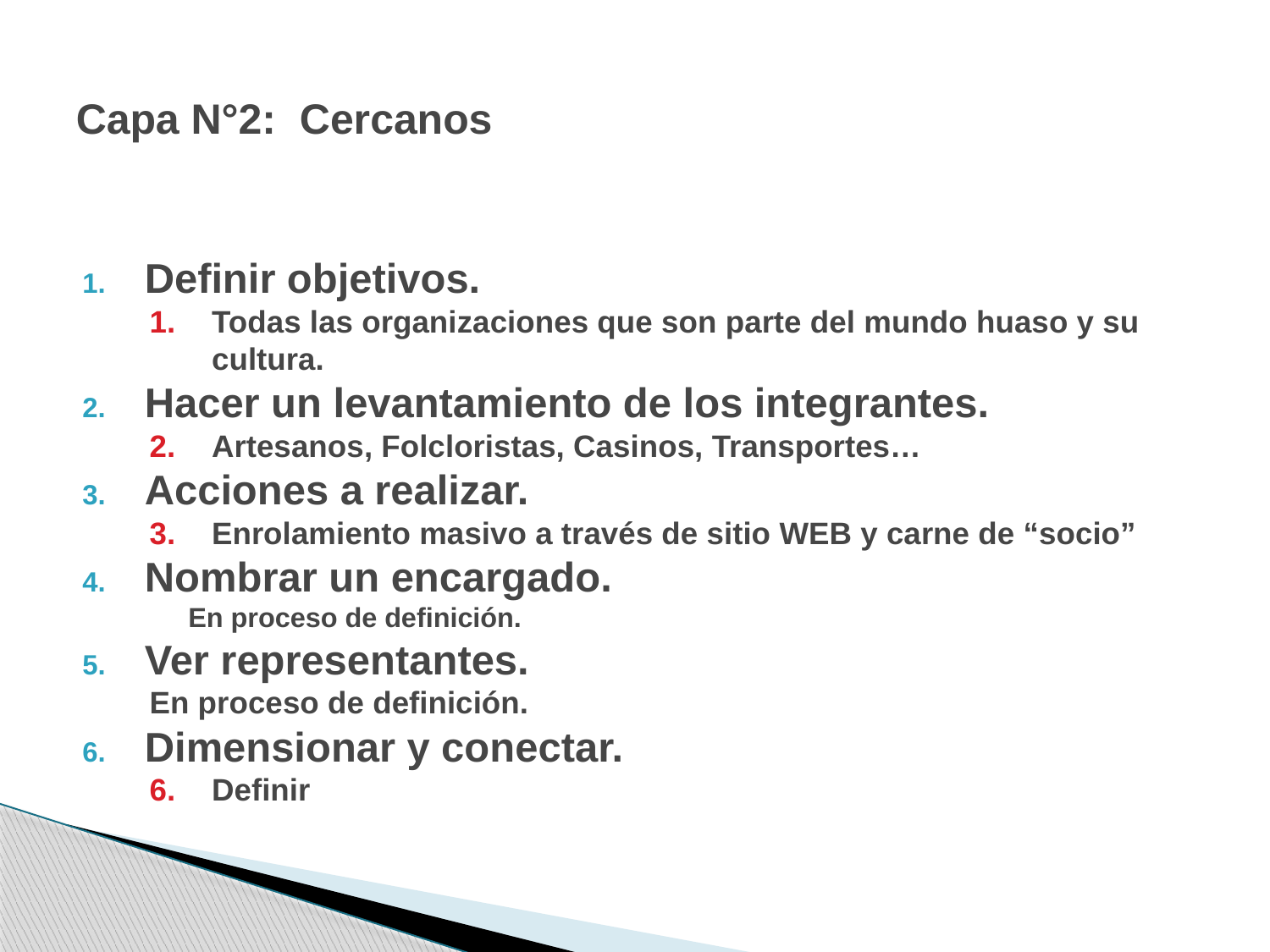

# Capa N°2:  Cercanos

Definir objetivos.
Todas las organizaciones que son parte del mundo huaso y su cultura.
Hacer un levantamiento de los integrantes.
Artesanos, Folcloristas, Casinos, Transportes…
Acciones a realizar.
Enrolamiento masivo a través de sitio WEB y carne de “socio”
Nombrar un encargado.
En proceso de definición.
Ver representantes.
	En proceso de definición.
Dimensionar y conectar.
Definir